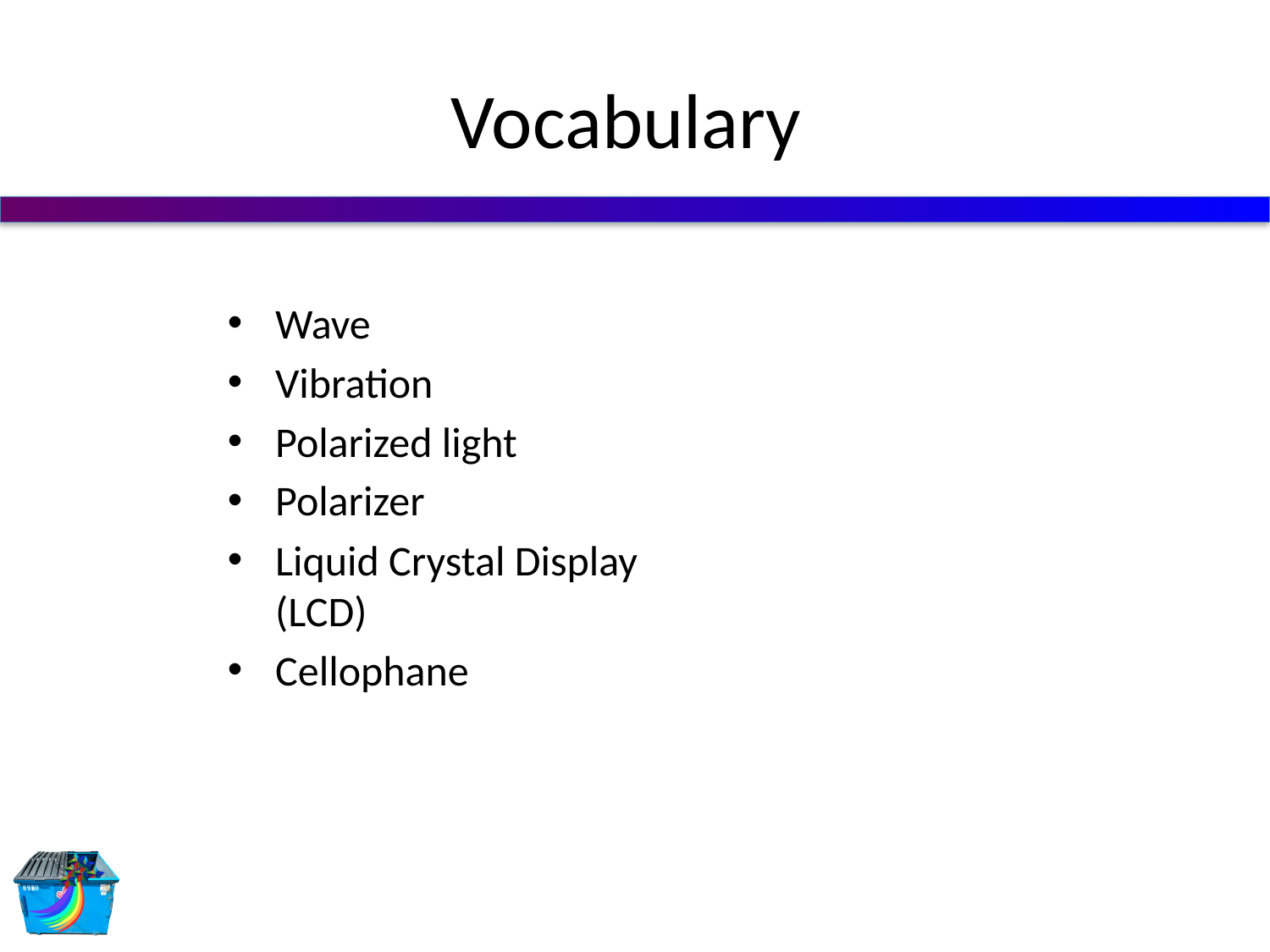

# Vocabulary
Wave
Vibration
Polarized light
Polarizer
Liquid Crystal Display (LCD)
Cellophane